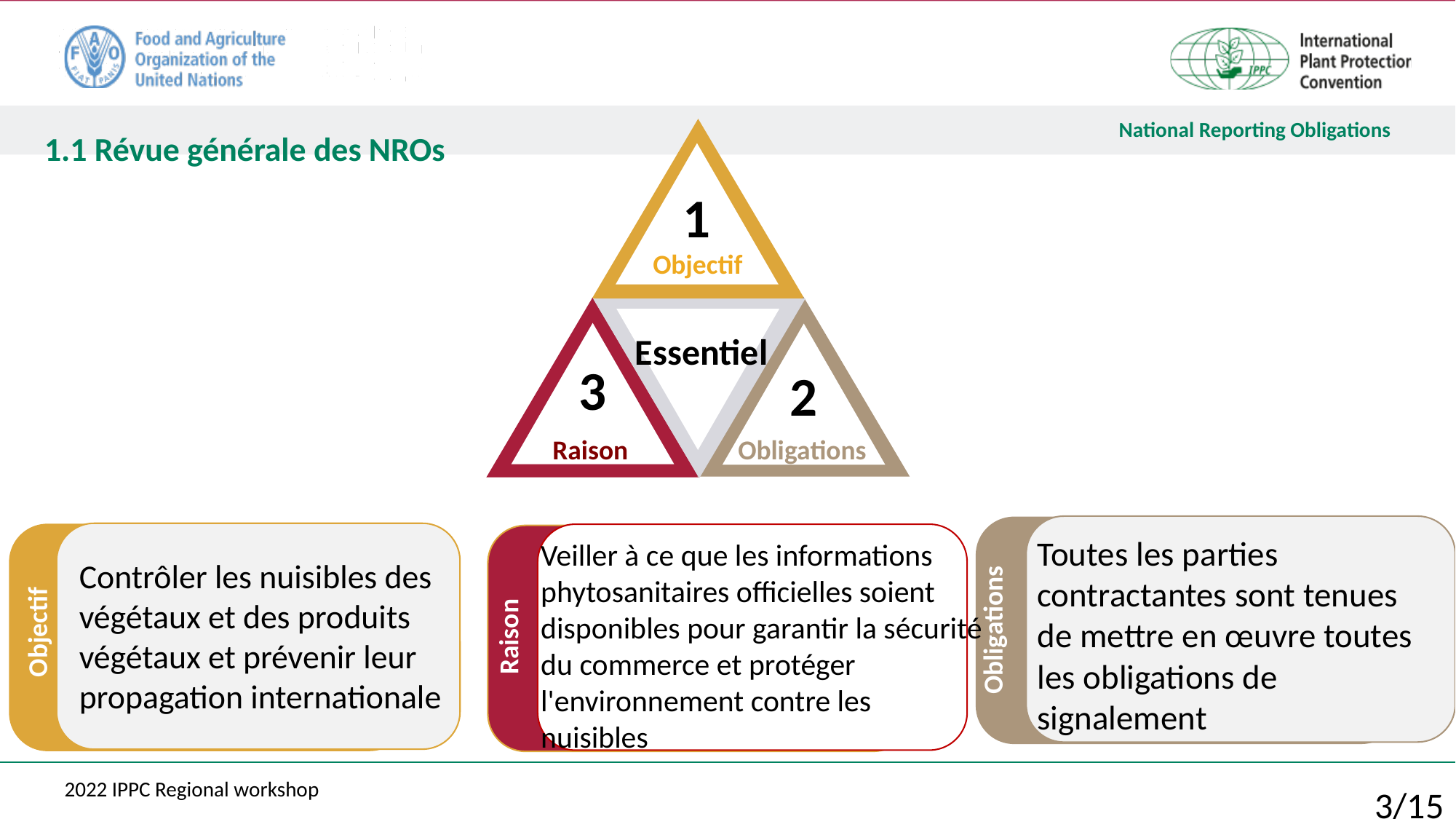

1.1 Révue générale des NROs

1
Objectif
Essentiel
3
2
Raison
Obligations

Toutes les parties contractantes sont tenues de mettre en œuvre toutes les obligations de signalement
Veiller à ce que les informations phytosanitaires officielles soient disponibles pour garantir la sécurité du commerce et protéger l'environnement contre les nuisibles
Contrôler les nuisibles des végétaux et des produits végétaux et prévenir leur propagation internationale
Obligations
Raison
Objectif
3/15